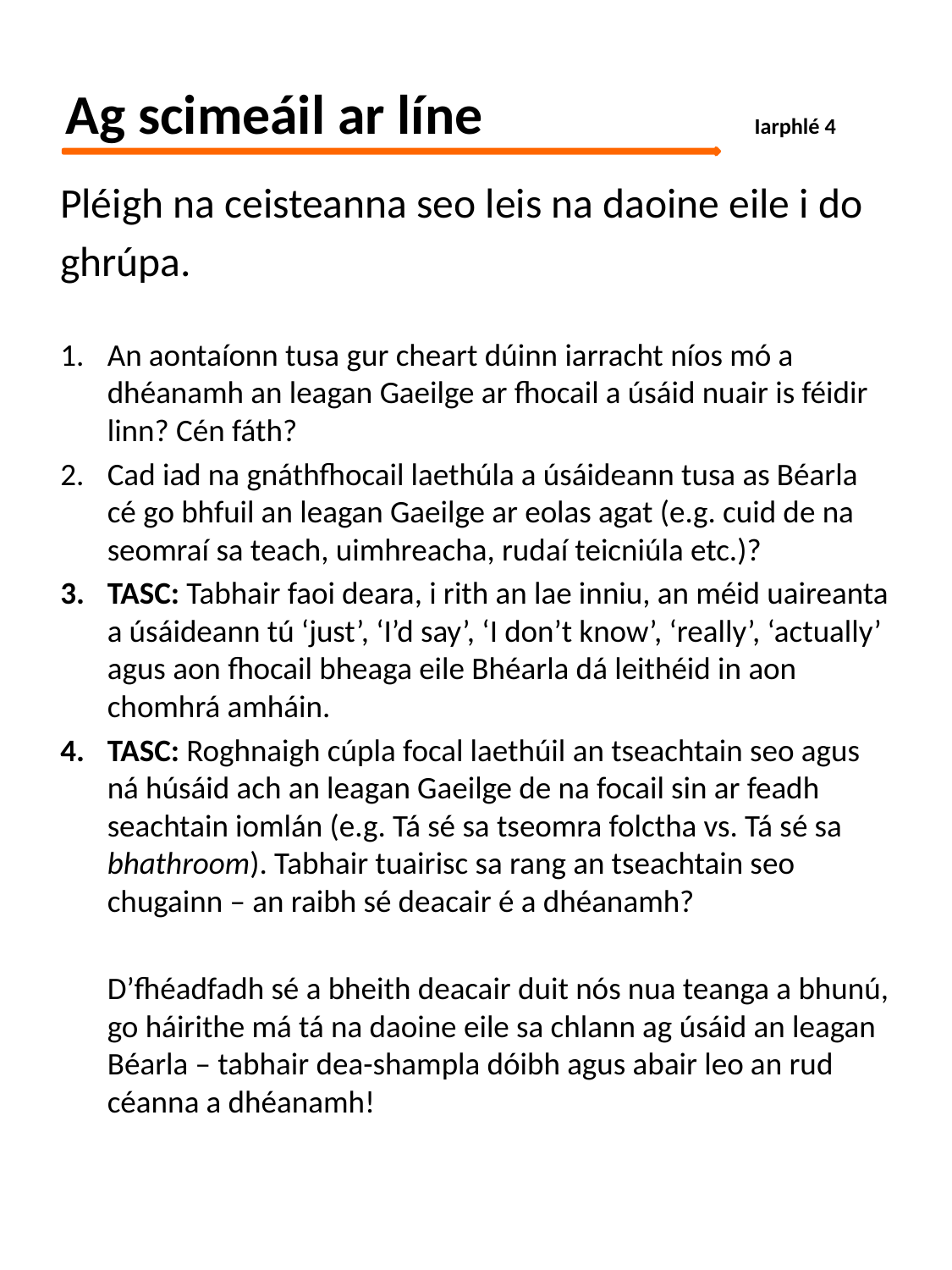

# Ag scimeáil ar líne	   	       Iarphlé 4

Pléigh na ceisteanna seo leis na daoine eile i do
ghrúpa.

An aontaíonn tusa gur cheart dúinn iarracht níos mó a dhéanamh an leagan Gaeilge ar fhocail a úsáid nuair is féidir linn? Cén fáth?
Cad iad na gnáthfhocail laethúla a úsáideann tusa as Béarla cé go bhfuil an leagan Gaeilge ar eolas agat (e.g. cuid de na seomraí sa teach, uimhreacha, rudaí teicniúla etc.)?
TASC: Tabhair faoi deara, i rith an lae inniu, an méid uaireanta a úsáideann tú ‘just’, ‘I’d say’, ‘I don’t know’, ‘really’, ‘actually’ agus aon fhocail bheaga eile Bhéarla dá leithéid in aon chomhrá amháin.
TASC: Roghnaigh cúpla focal laethúil an tseachtain seo agus ná húsáid ach an leagan Gaeilge de na focail sin ar feadh seachtain iomlán (e.g. Tá sé sa tseomra folctha vs. Tá sé sa bhathroom). Tabhair tuairisc sa rang an tseachtain seo chugainn – an raibh sé deacair é a dhéanamh?

	D’fhéadfadh sé a bheith deacair duit nós nua teanga a bhunú, go háirithe má tá na daoine eile sa chlann ag úsáid an leagan Béarla – tabhair dea-shampla dóibh agus abair leo an rud céanna a dhéanamh!